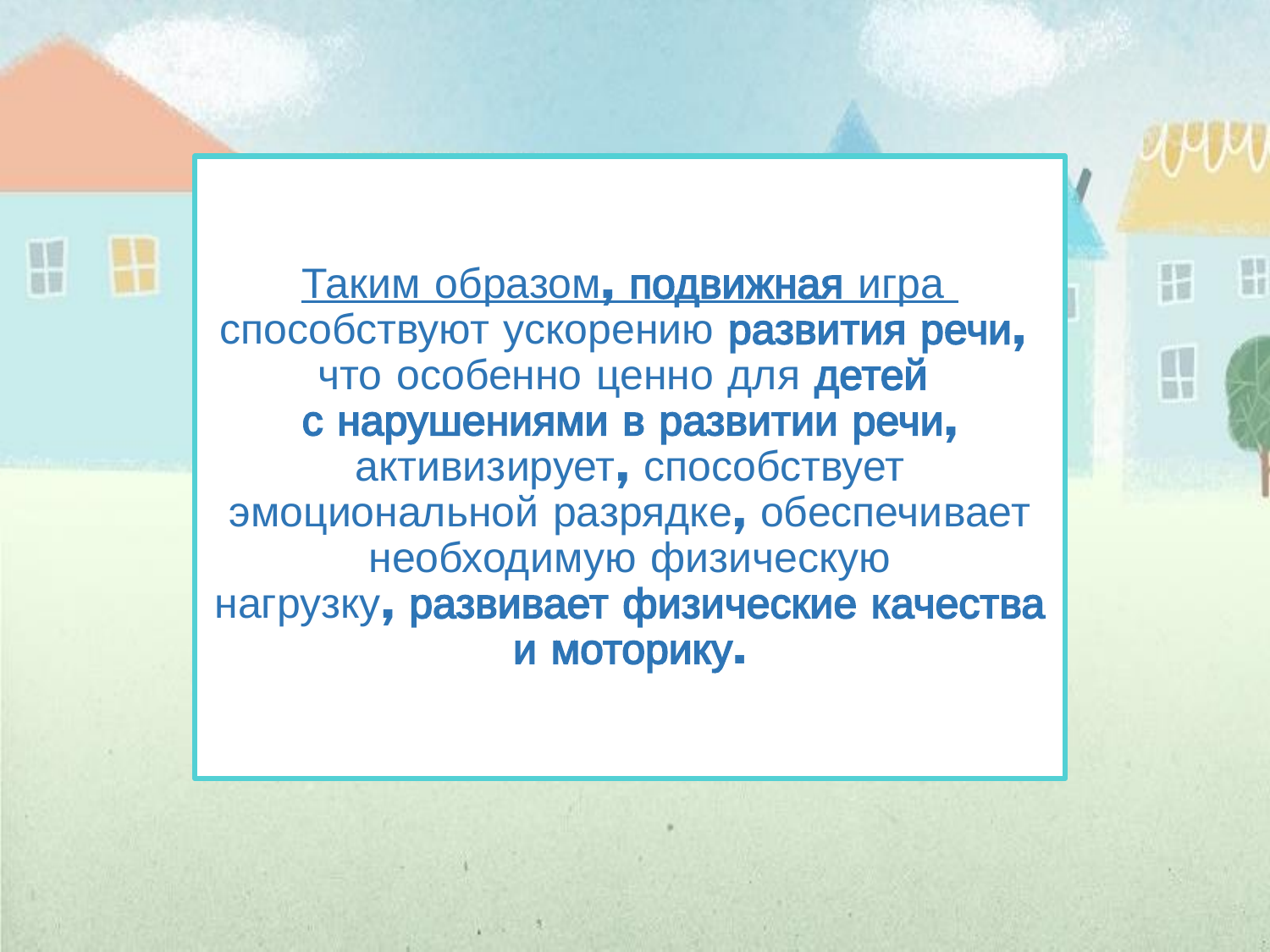

# Таким образом, подвижная игра способствуют ускорению развития речи, что особенно ценно для детей с нарушениями в развитии речи, активизирует, способствует эмоциональной разрядке, обеспечивает необходимую физическую нагрузку, развивает физические качества и моторику.